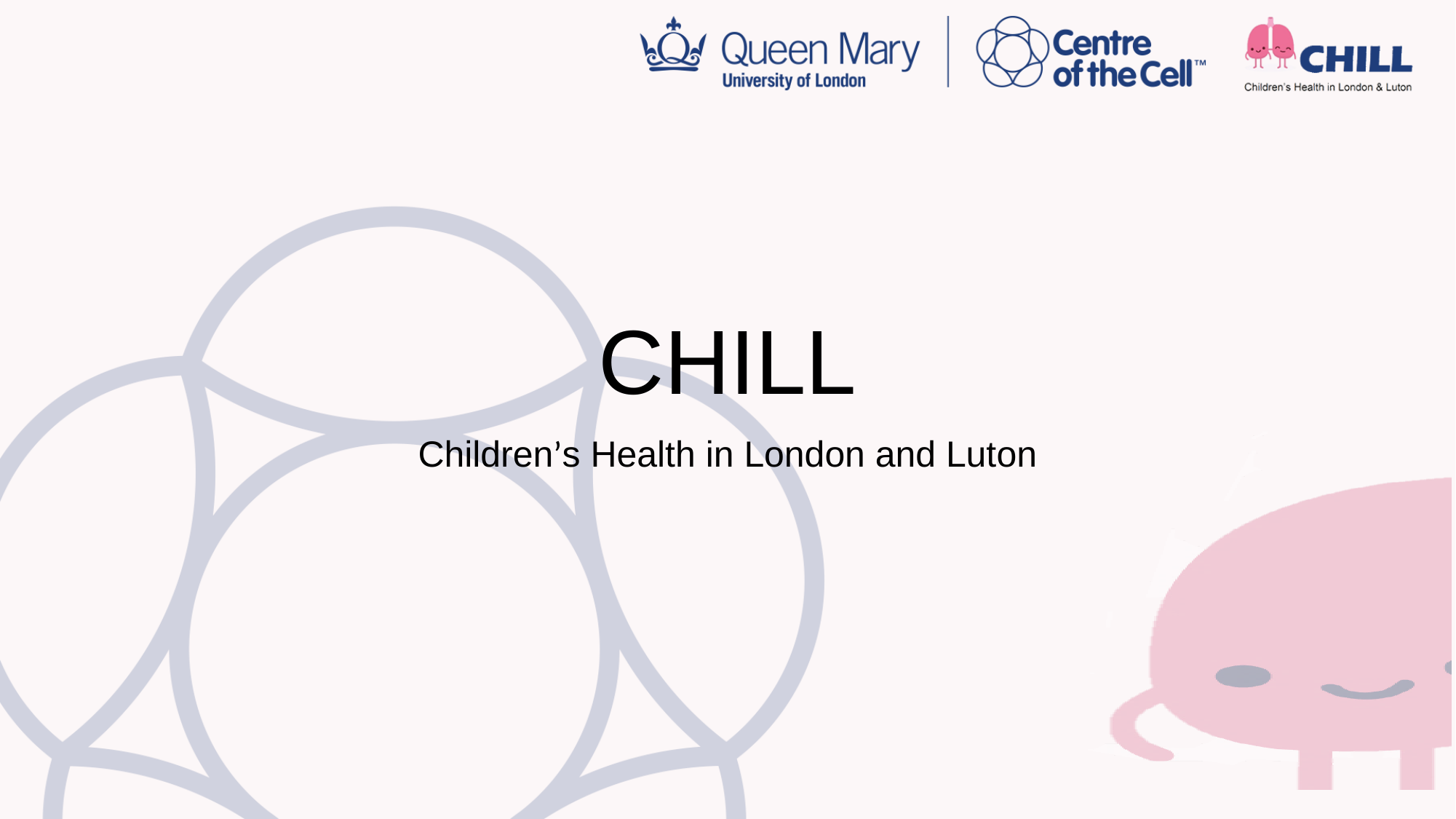

# CHILL
Children’s Health in London and Luton